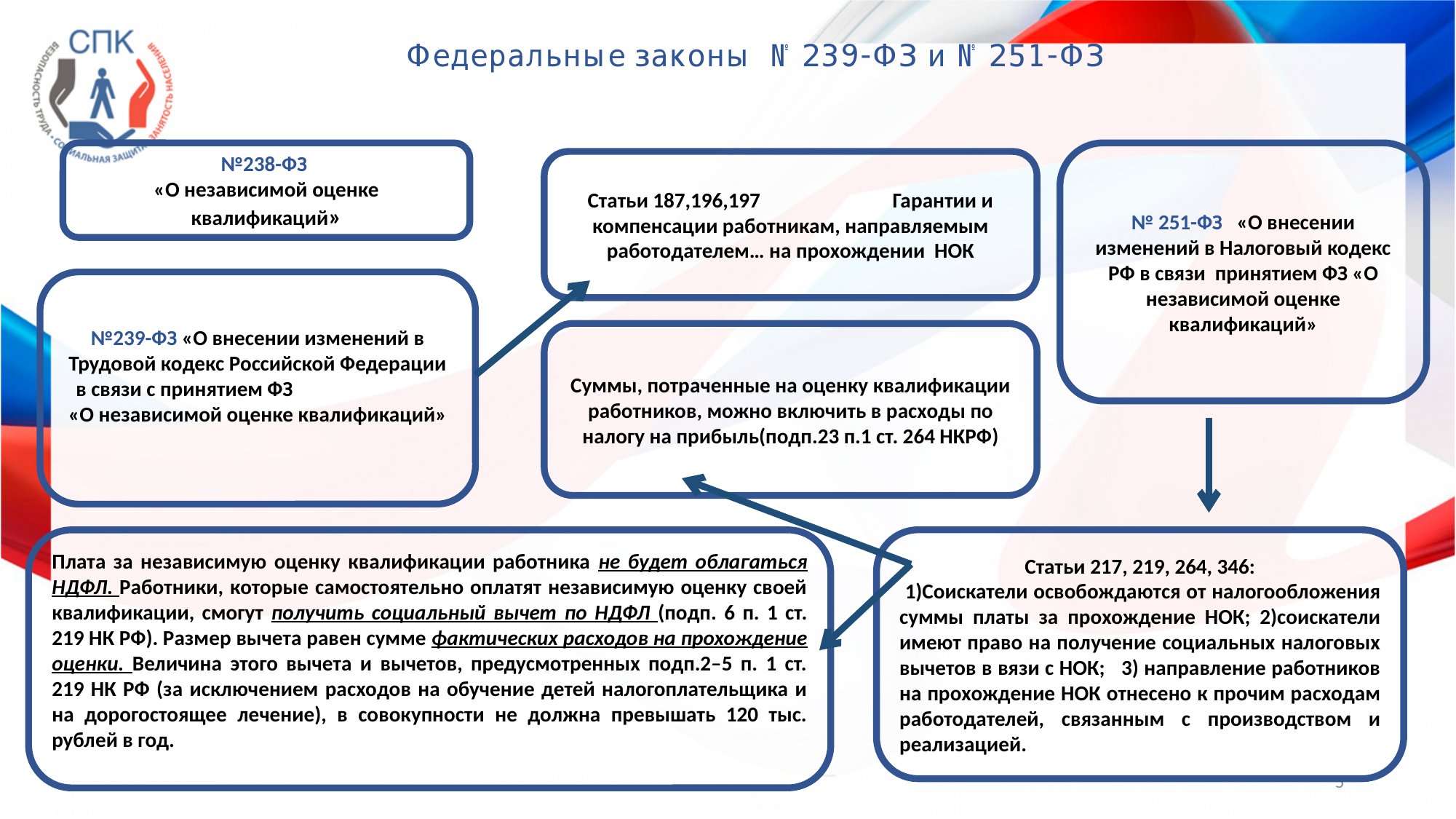

# Федеральные законы  № 239-ФЗ и № 251-ФЗ

№ 251-ФЗ   «О внесении изменений в Налоговый кодекс РФ в связи  принятием ФЗ «О независимой оценке квалификаций»
№238-ФЗ
«О независимой оценке квалификаций»
Статьи 187,196,197                            Гарантии и компенсации работникам, направляемым работодателем… на прохождении  НОК

№239-ФЗ «О внесении изменений в Трудовой кодекс Российской Федерации в связи с принятием ФЗ                                «О независимой оценке квалификаций»

Суммы, потраченные на оценку квалификации работников, можно включить в расходы по налогу на прибыль(подп.23 п.1 ст. 264 НКРФ)
Плата за независимую оценку квалификации работника не будет облагаться НДФЛ. Работники, которые самостоятельно оплатят независимую оценку своей квалификации, смогут получить социальный вычет по НДФЛ (подп. 6 п. 1 ст. 219 НК РФ). Размер вычета равен сумме фактических расходов на прохождение оценки. Величина этого вычета и вычетов, предусмотренных подп.2–5 п. 1 ст. 219 НК РФ (за исключением расходов на обучение детей налогоплательщика и на дорогостоящее лечение), в совокупности не должна превышать 120 тыс. рублей в год.

Статьи 217, 219, 264, 346:
 1)Соискатели освобождаются от налогообложения суммы платы за прохождение НОК; 2)соискатели имеют право на получение социальных налоговых вычетов в вязи с НОК;   3) направление работников на прохождение НОК отнесено к прочим расходам работодателей, связанным с производством и реализацией.
5